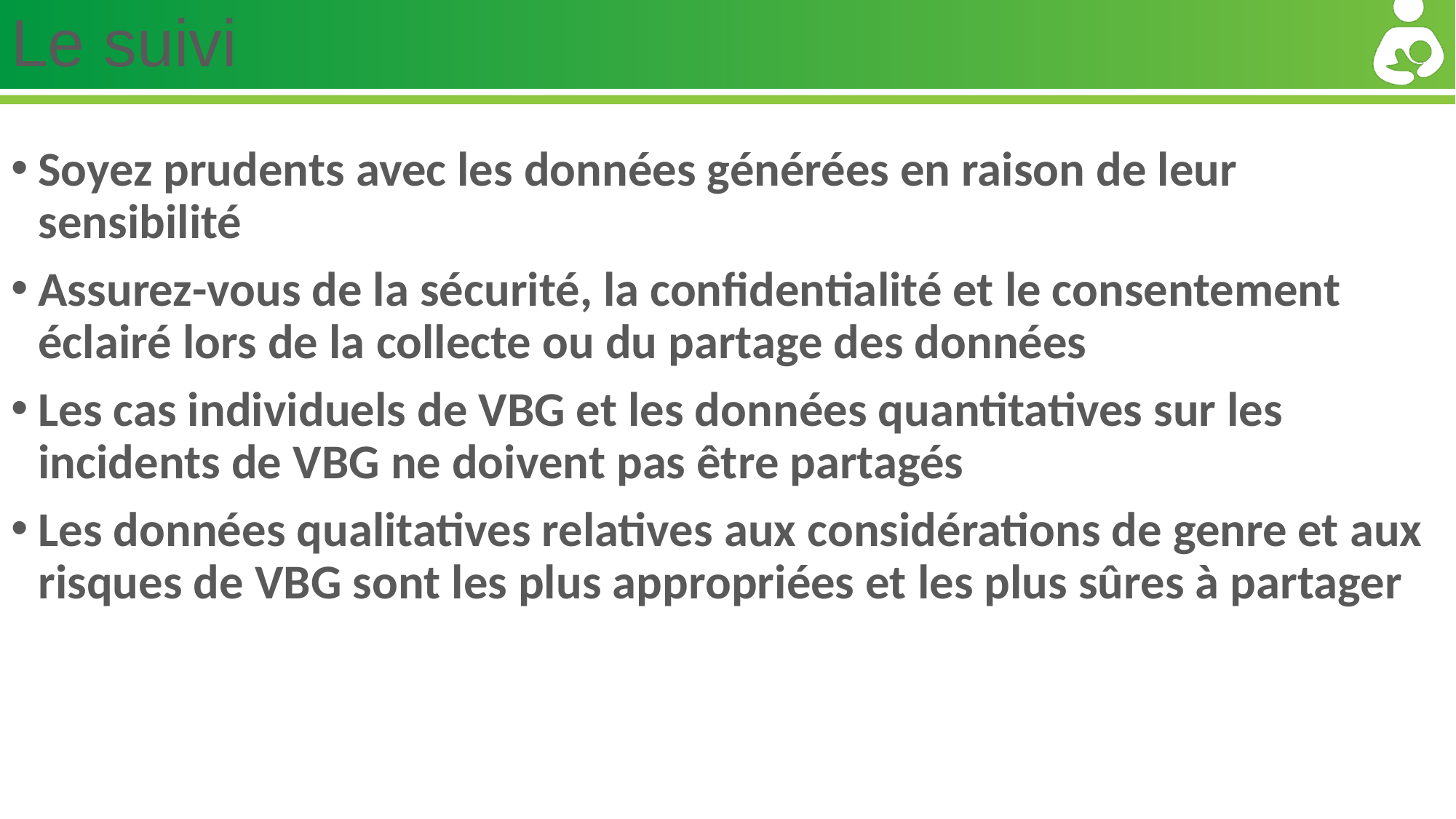

# Le suivi
Soyez prudents avec les données générées en raison de leur sensibilité
Assurez-vous de la sécurité, la confidentialité et le consentement éclairé lors de la collecte ou du partage des données
Les cas individuels de VBG et les données quantitatives sur les incidents de VBG ne doivent pas être partagés
Les données qualitatives relatives aux considérations de genre et aux risques de VBG sont les plus appropriées et les plus sûres à partager